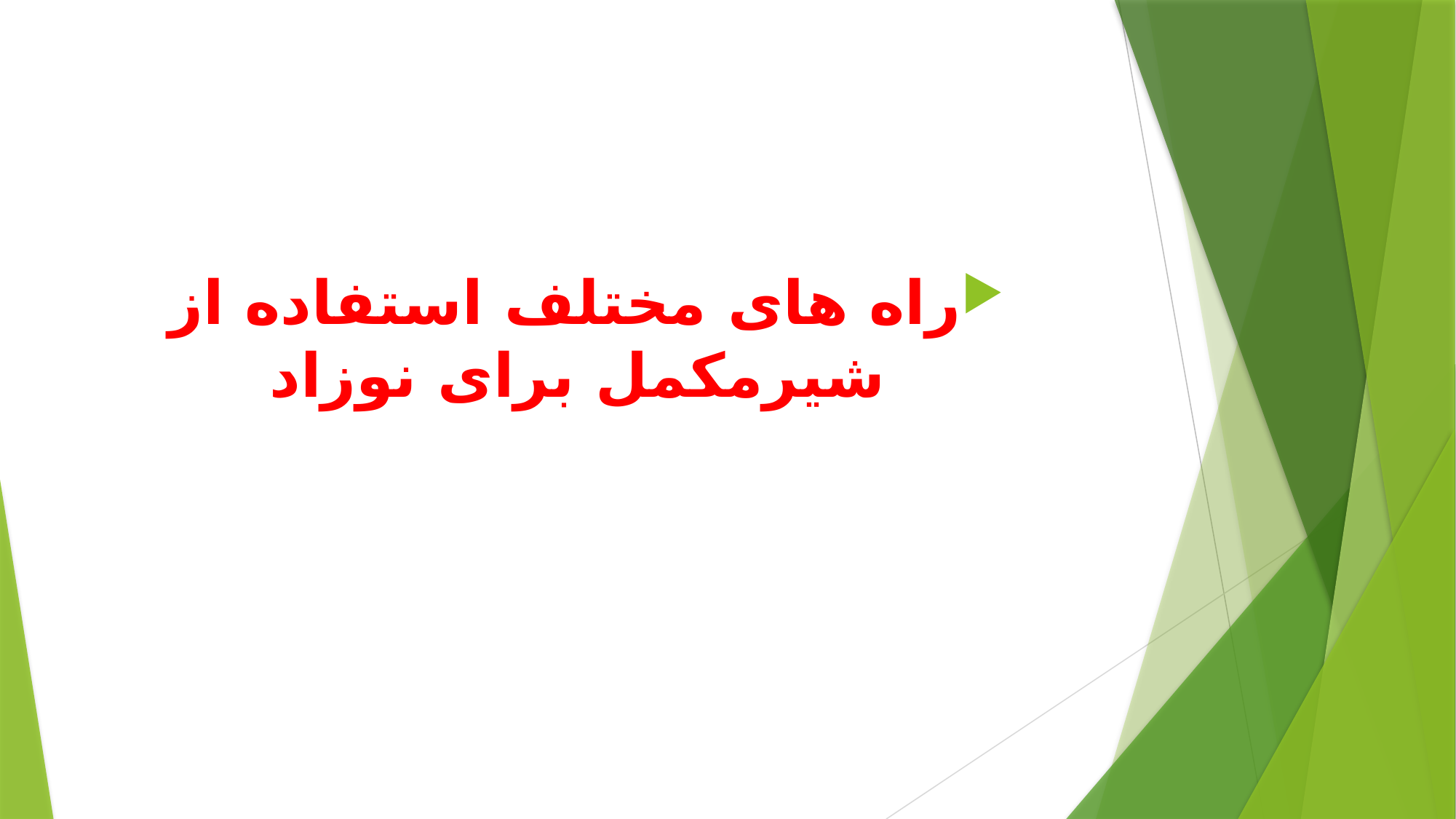

راه های مختلف استفاده از شیرمکمل برای نوزاد